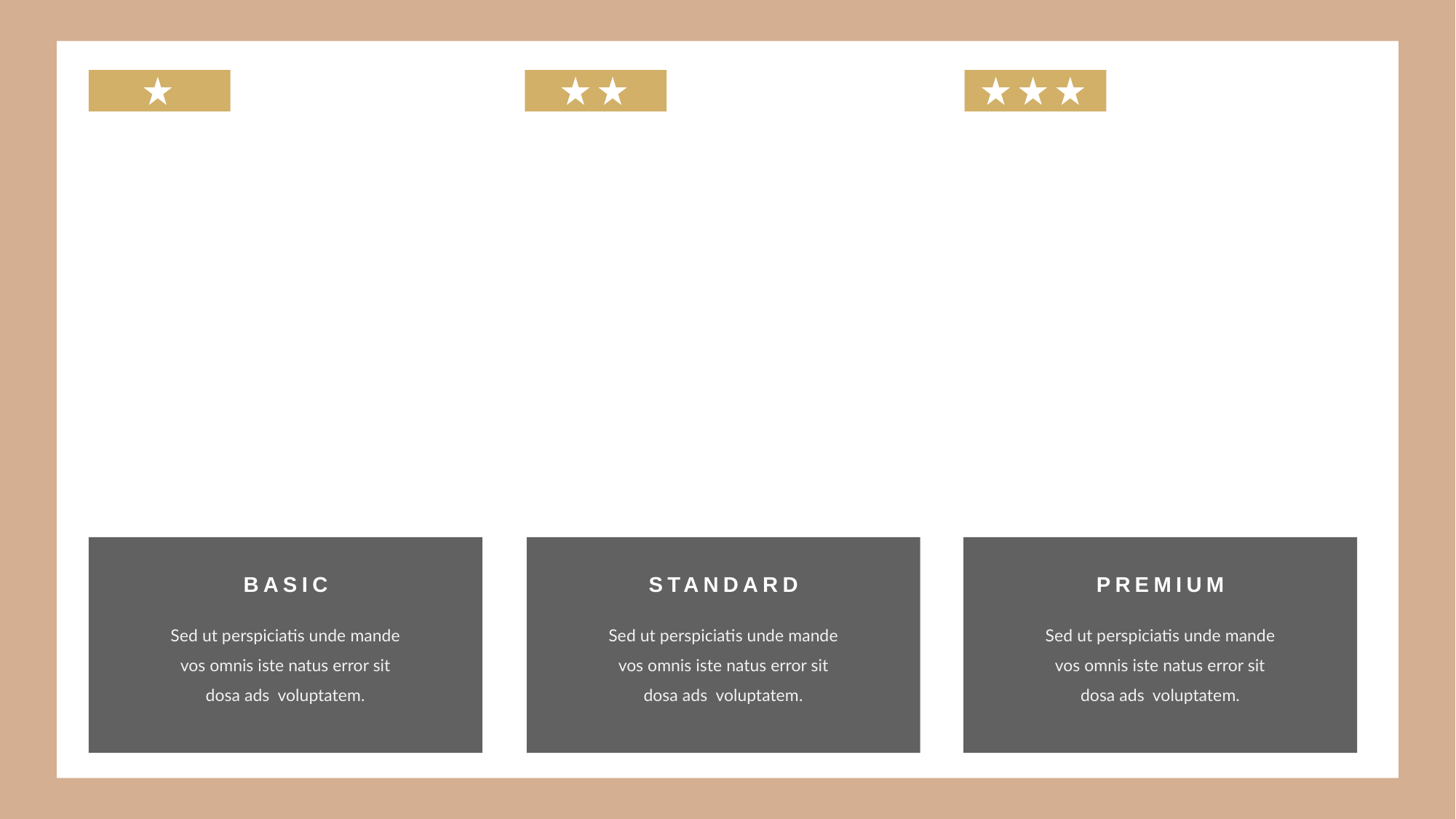

BASIC
STANDARD
PREMIUM
Sed ut perspiciatis unde mande vos omnis iste natus error sit dosa ads  voluptatem.
Sed ut perspiciatis unde mande vos omnis iste natus error sit dosa ads  voluptatem.
Sed ut perspiciatis unde mande vos omnis iste natus error sit dosa ads  voluptatem.